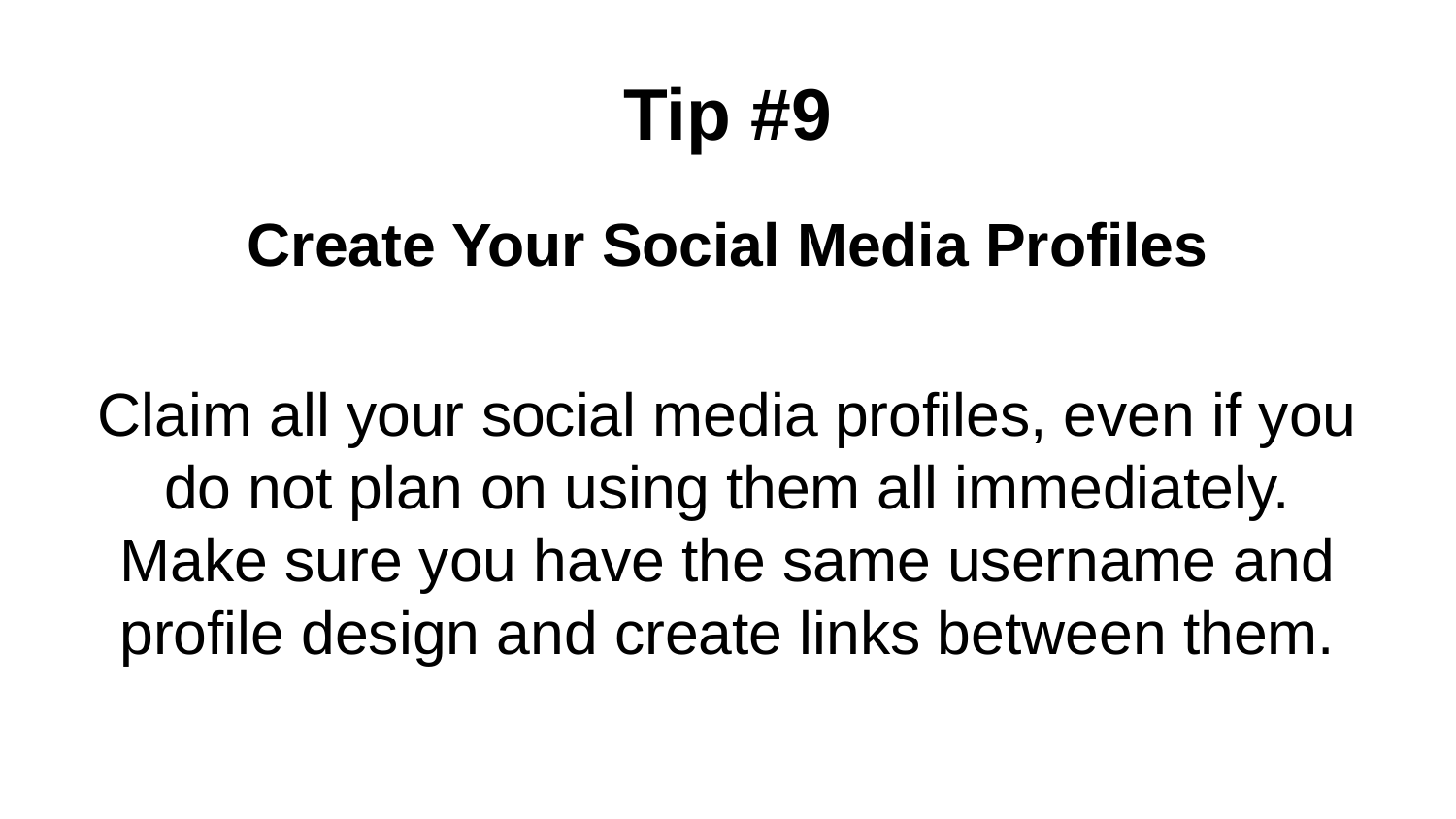

# Tip #9
Create Your Social Media Profiles

Claim all your social media profiles, even if you do not plan on using them all immediately. Make sure you have the same username and profile design and create links between them.

.